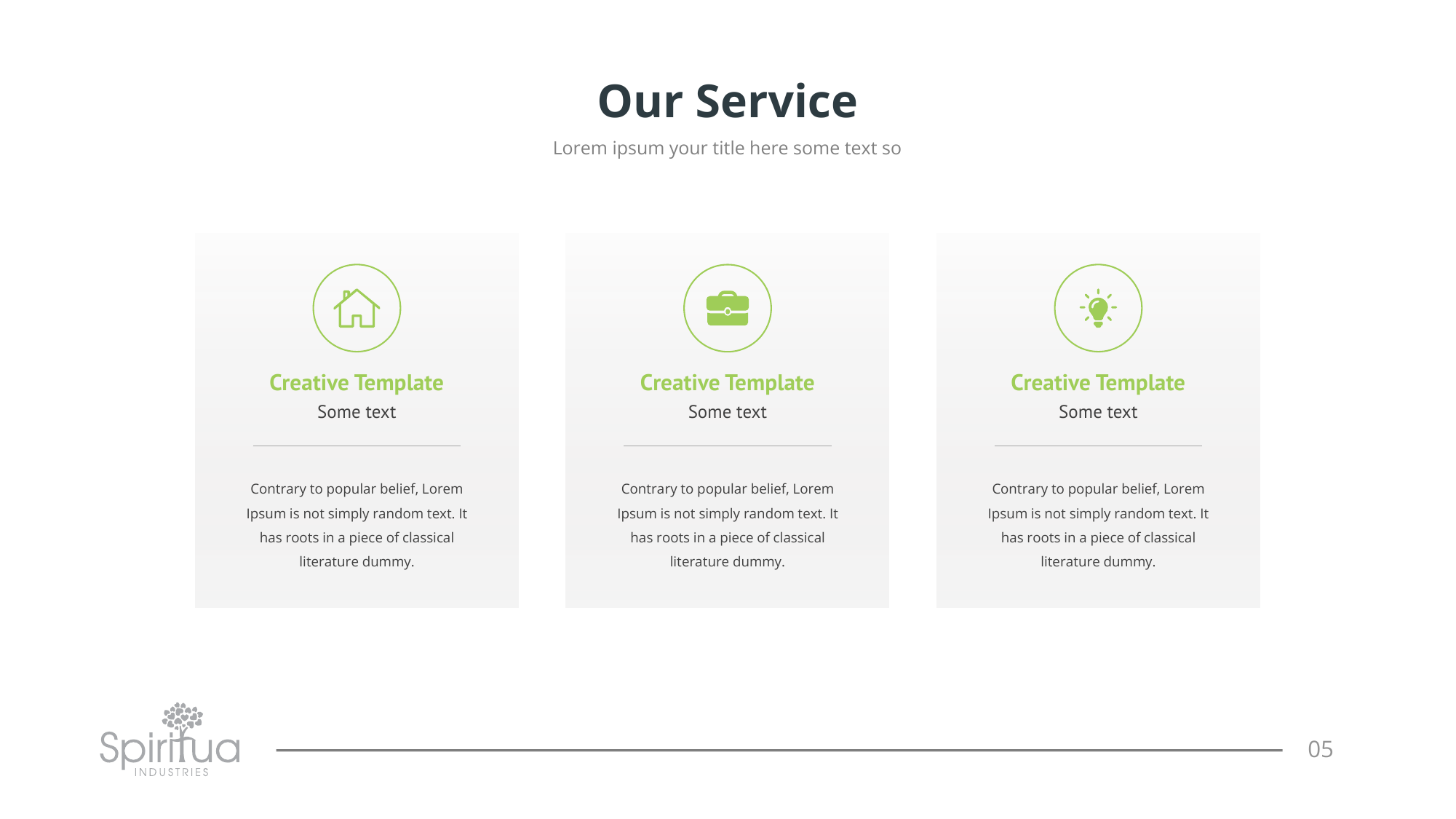

# Our Service
Lorem ipsum your title here some text so

Creative Template
Some text
Contrary to popular belief, Lorem Ipsum is not simply random text. It has roots in a piece of classical literature dummy.

Creative Template
Some text
Contrary to popular belief, Lorem Ipsum is not simply random text. It has roots in a piece of classical literature dummy.

Creative Template
Some text
Contrary to popular belief, Lorem Ipsum is not simply random text. It has roots in a piece of classical literature dummy.
05